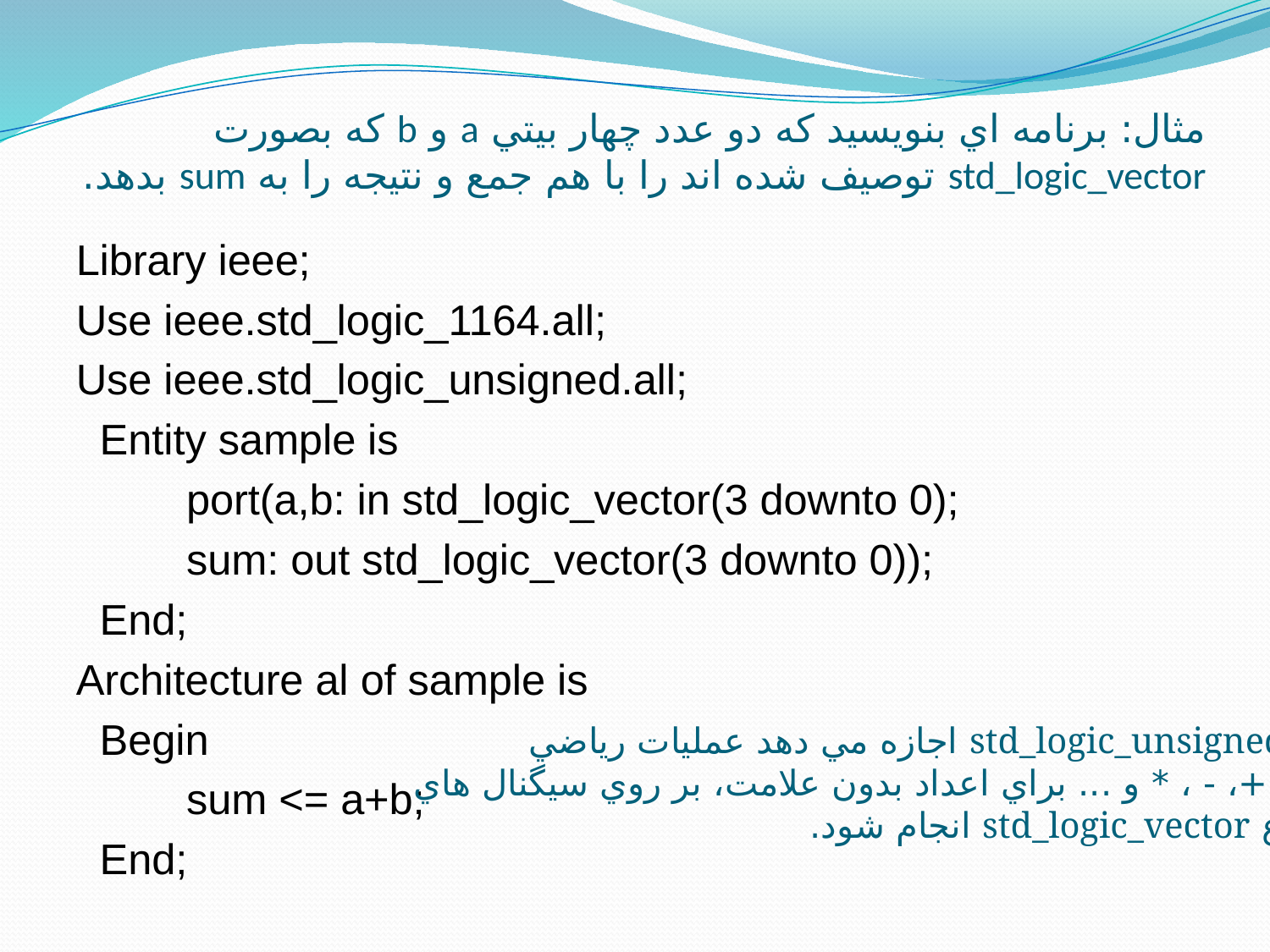

# مثال: برنامه اي بنويسيد که دو عدد چهار بيتي a و b که بصورت std_logic_vector توصيف شده اند را با هم جمع و نتيجه را به sum بدهد.
Library ieee;
Use ieee.std_logic_1164.all;
Use ieee.std_logic_unsigned.all;
  Entity sample is
	port(a,b: in std_logic_vector(3 downto 0);
		sum: out std_logic_vector(3 downto 0));
  End;
Architecture al of sample is
  Begin
	sum <= a+b;
  End;
پکيج std_logic_unsigned اجازه مي دهد عمليات رياضي
 مانند +، - ، * و ... براي اعداد بدون علامت، بر روي سيگنال هاي
 از نوع std_logic_vector انجام شود.